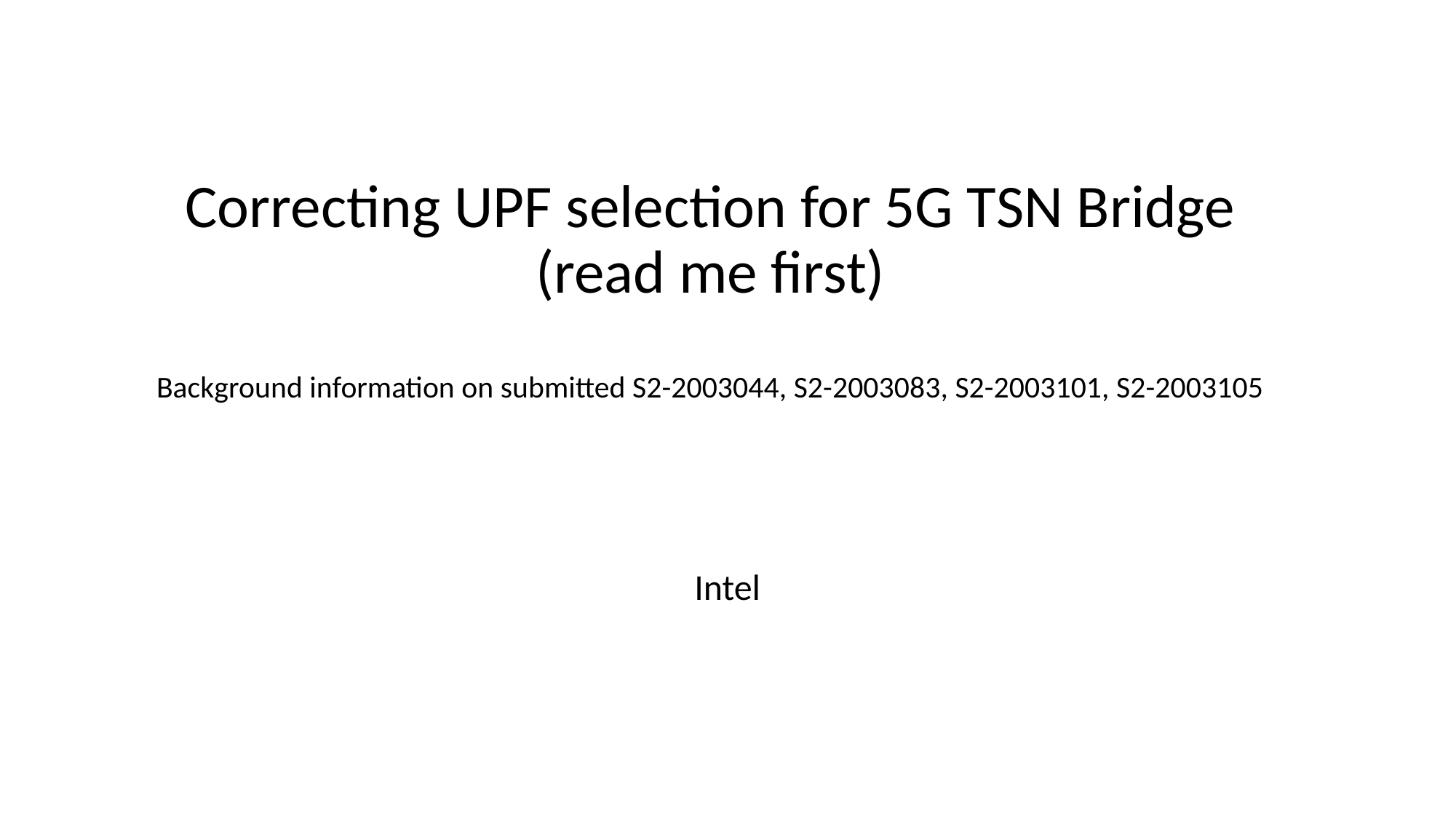

# Correcting UPF selection for 5G TSN Bridge (read me first) Background information on submitted S2-2003044, S2-2003083, S2-2003101, S2-2003105
Intel